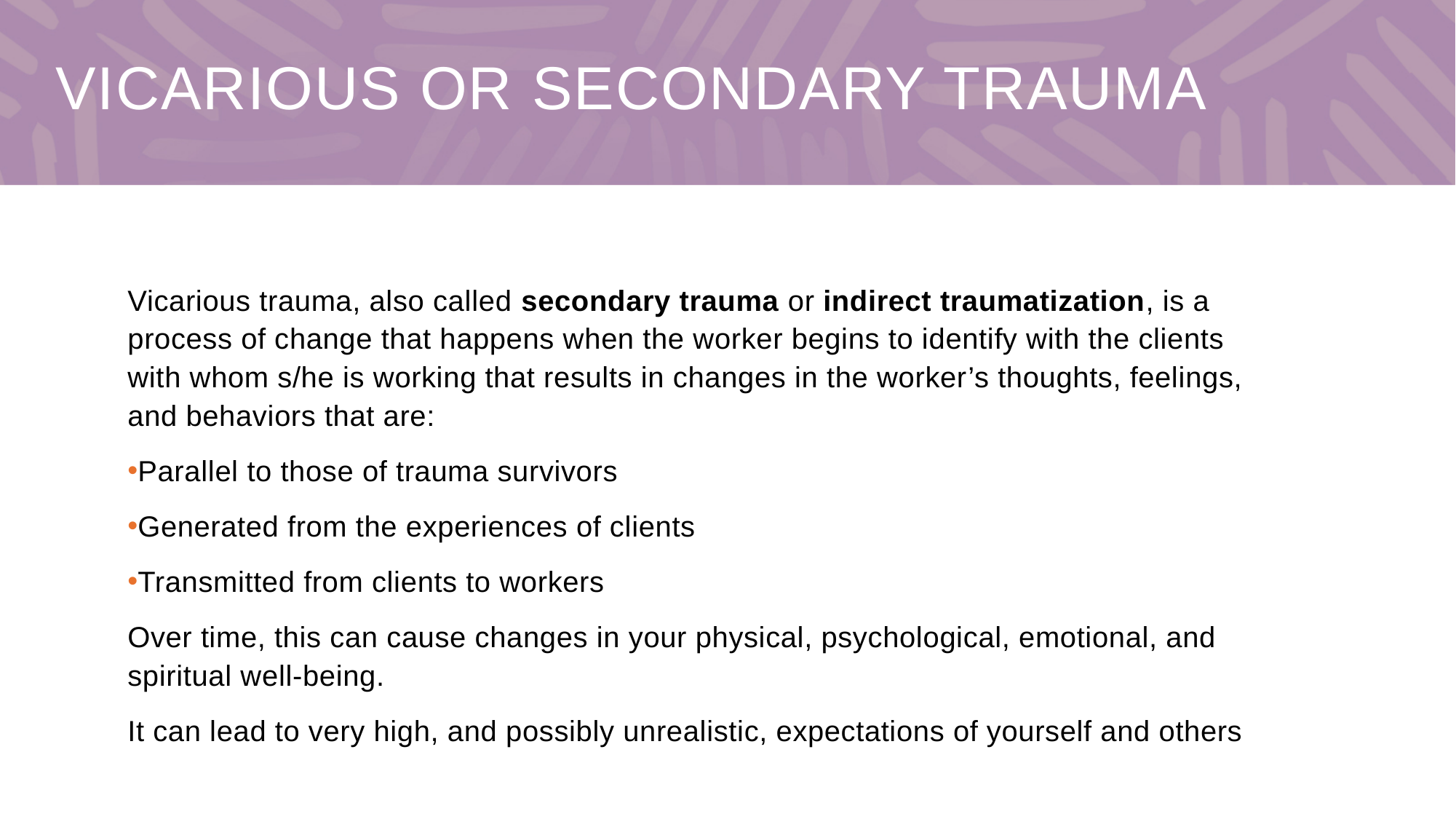

# Vicarious or secondary trauma
Vicarious trauma, also called secondary trauma or indirect traumatization, is a process of change that happens when the worker begins to identify with the clients with whom s/he is working that results in changes in the worker’s thoughts, feelings, and behaviors that are:
Parallel to those of trauma survivors
Generated from the experiences of clients
Transmitted from clients to workers
Over time, this can cause changes in your physical, psychological, emotional, and spiritual well-being.
It can lead to very high, and possibly unrealistic, expectations of yourself and others